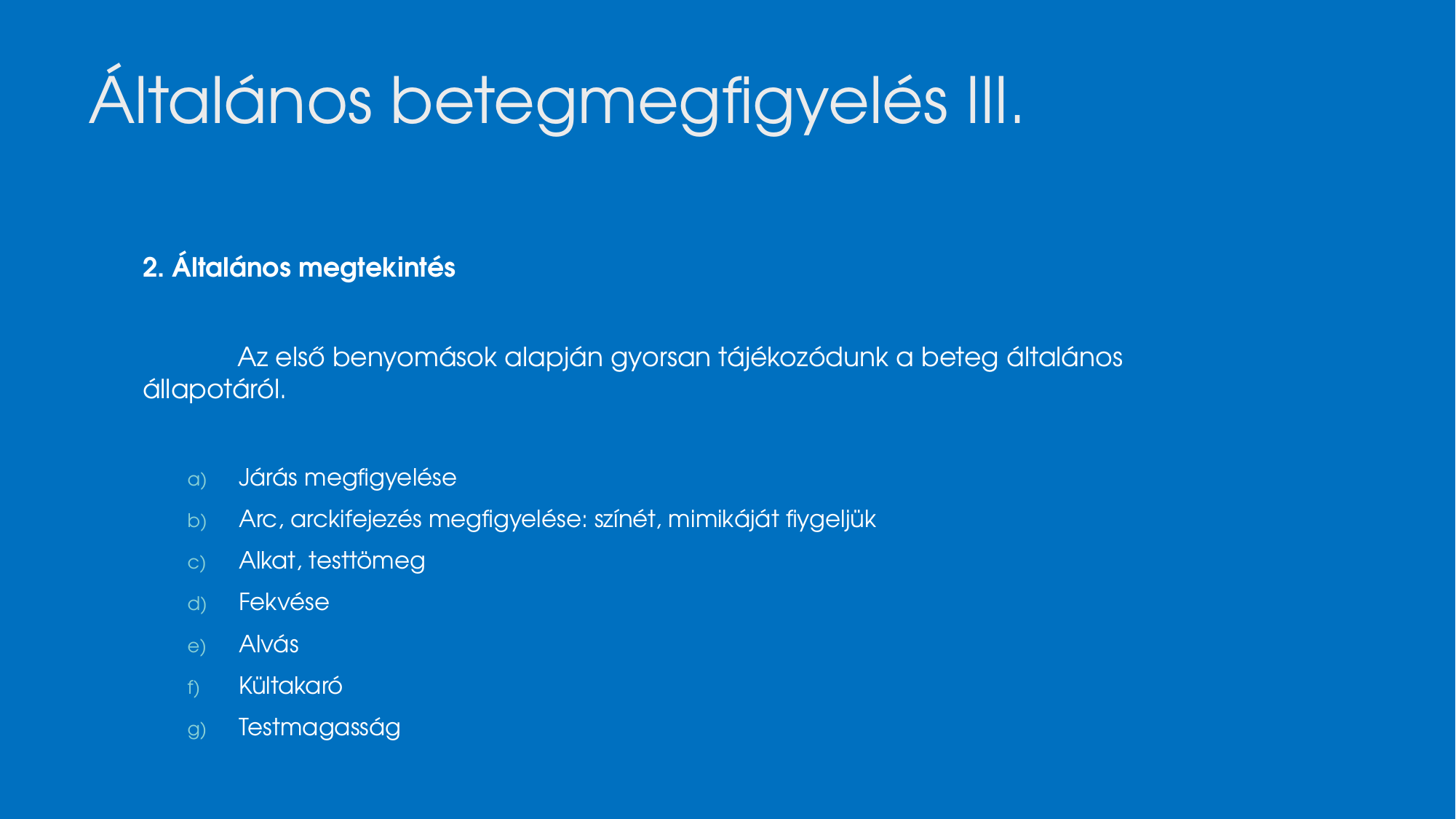

# Általános betegmegfigyelés III.
2. Általános megtekintés

	Az első benyomások alapján gyorsan tájékozódunk a beteg általános 	állapotáról.

Járás megfigyelése
Arc, arckifejezés megfigyelése: színét, mimikáját fiygeljük
Alkat, testtömeg
Fekvése
Alvás
Kültakaró
Testmagasság